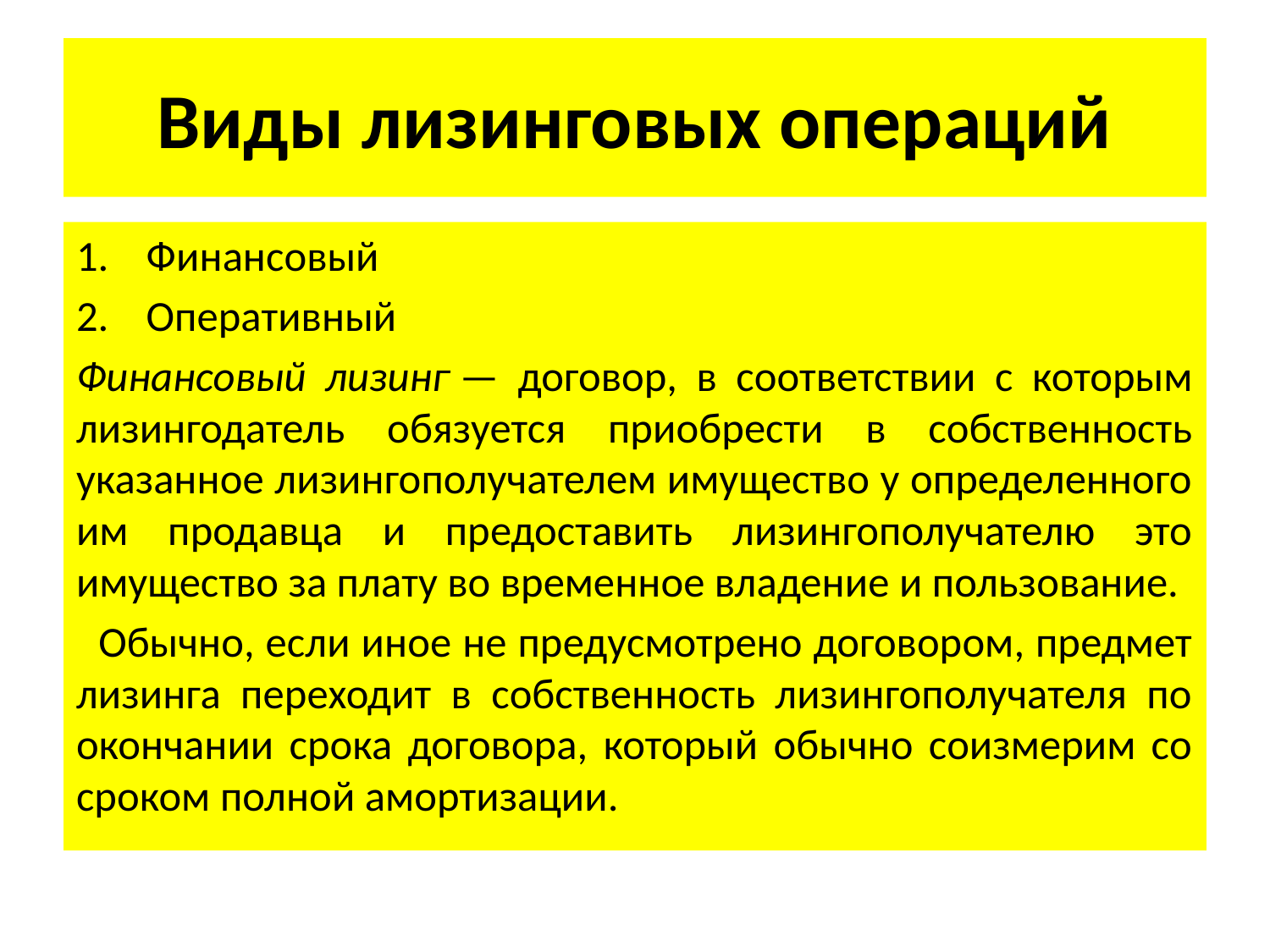

# Виды лизинговых операций
Финансовый
Оперативный
Финансовый лизинг — договор, в соответствии с которым лизингодатель обязуется приобрести в собственность указанное лизингополучателем имущество у определенного им продавца и предоставить лизингополучателю это имущество за плату во временное владение и пользование.
  Обычно, если иное не предусмотрено договором, предмет лизинга переходит в собственность лизингополучателя по окончании срока договора, который обычно соизмерим со сроком полной амортизации.